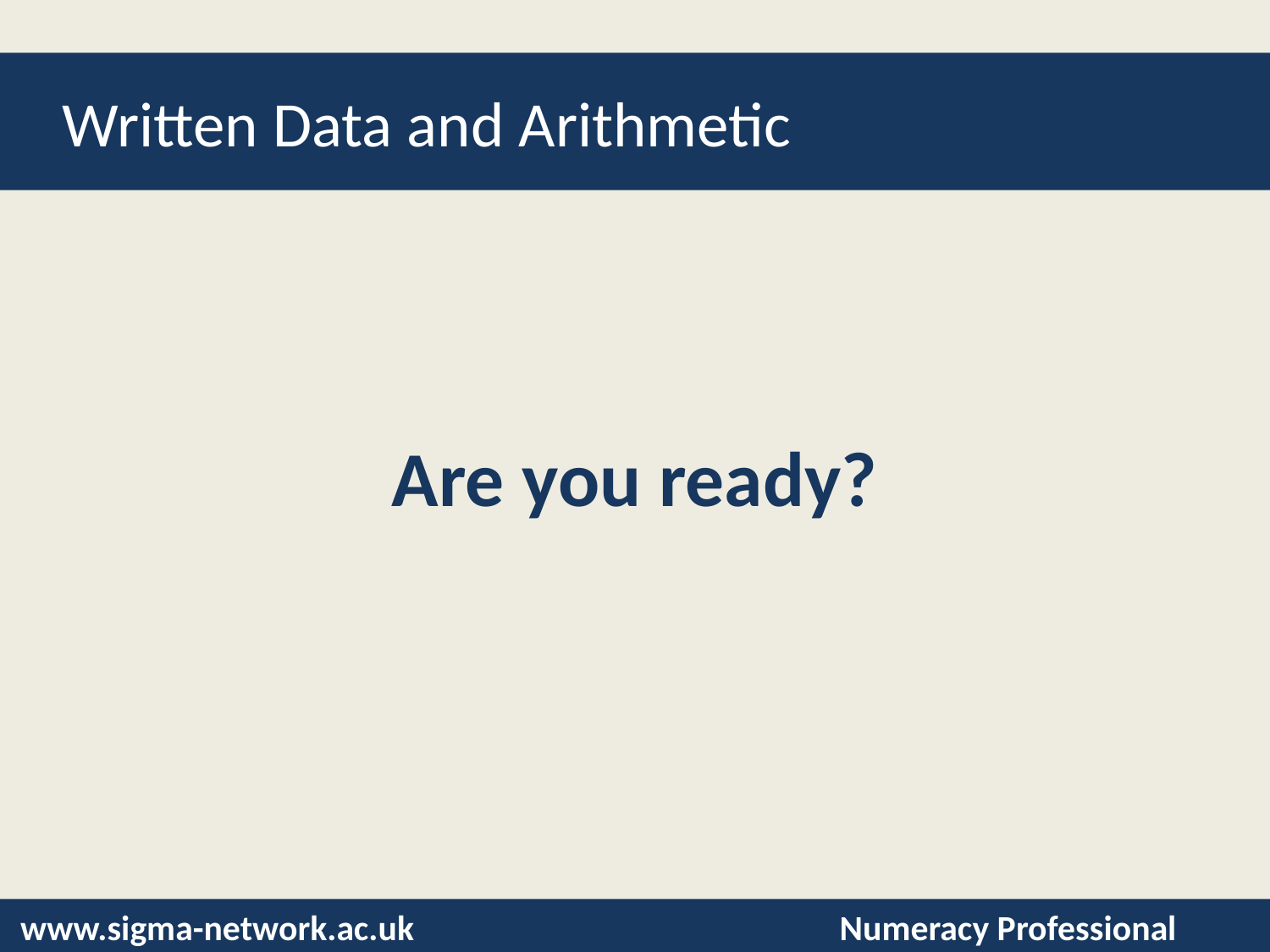

# Written Data and Arithmetic
Are you ready?